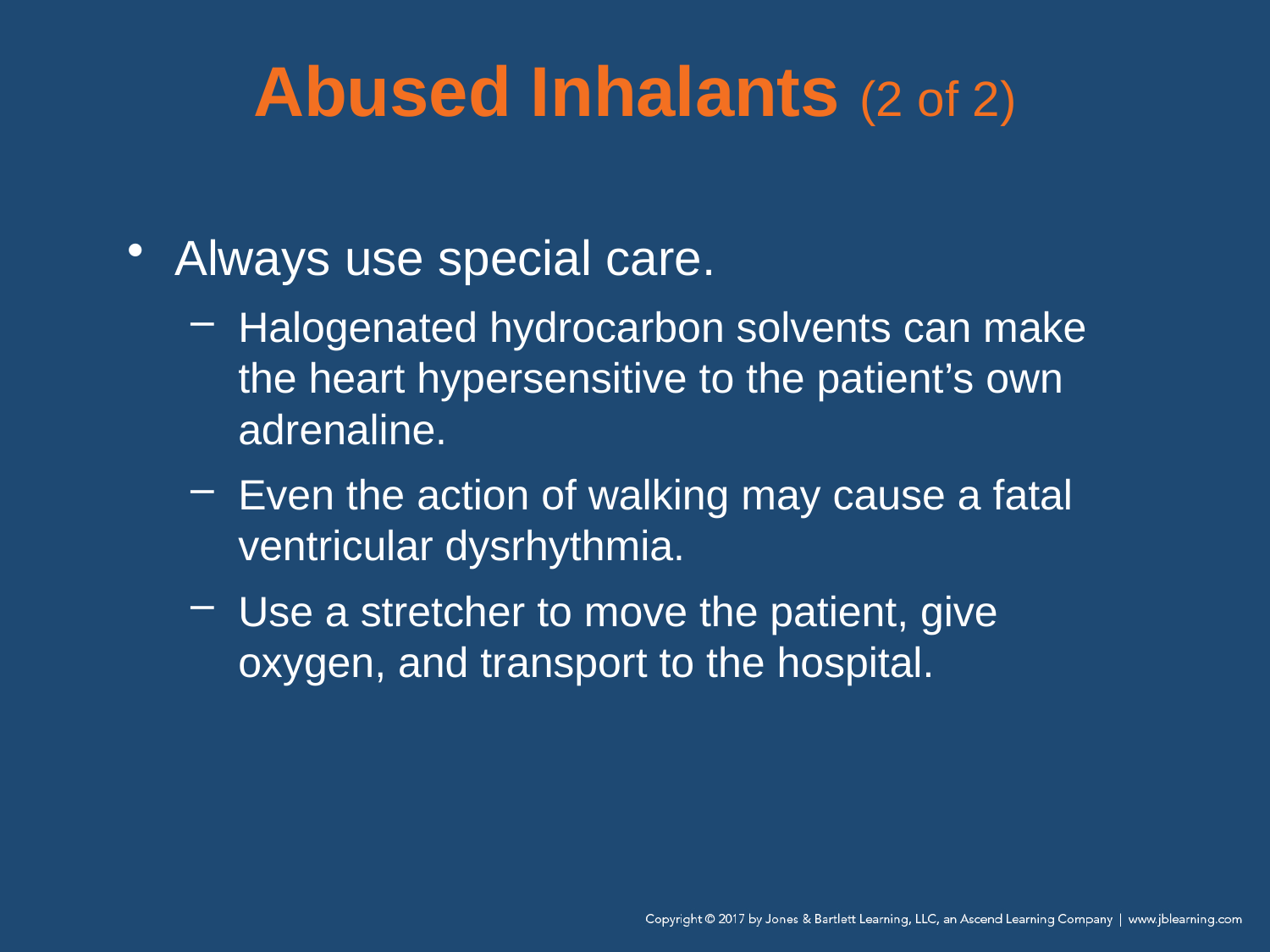

# Abused Inhalants (2 of 2)
Always use special care.
Halogenated hydrocarbon solvents can make the heart hypersensitive to the patient’s own adrenaline.
Even the action of walking may cause a fatal ventricular dysrhythmia.
Use a stretcher to move the patient, give oxygen, and transport to the hospital.